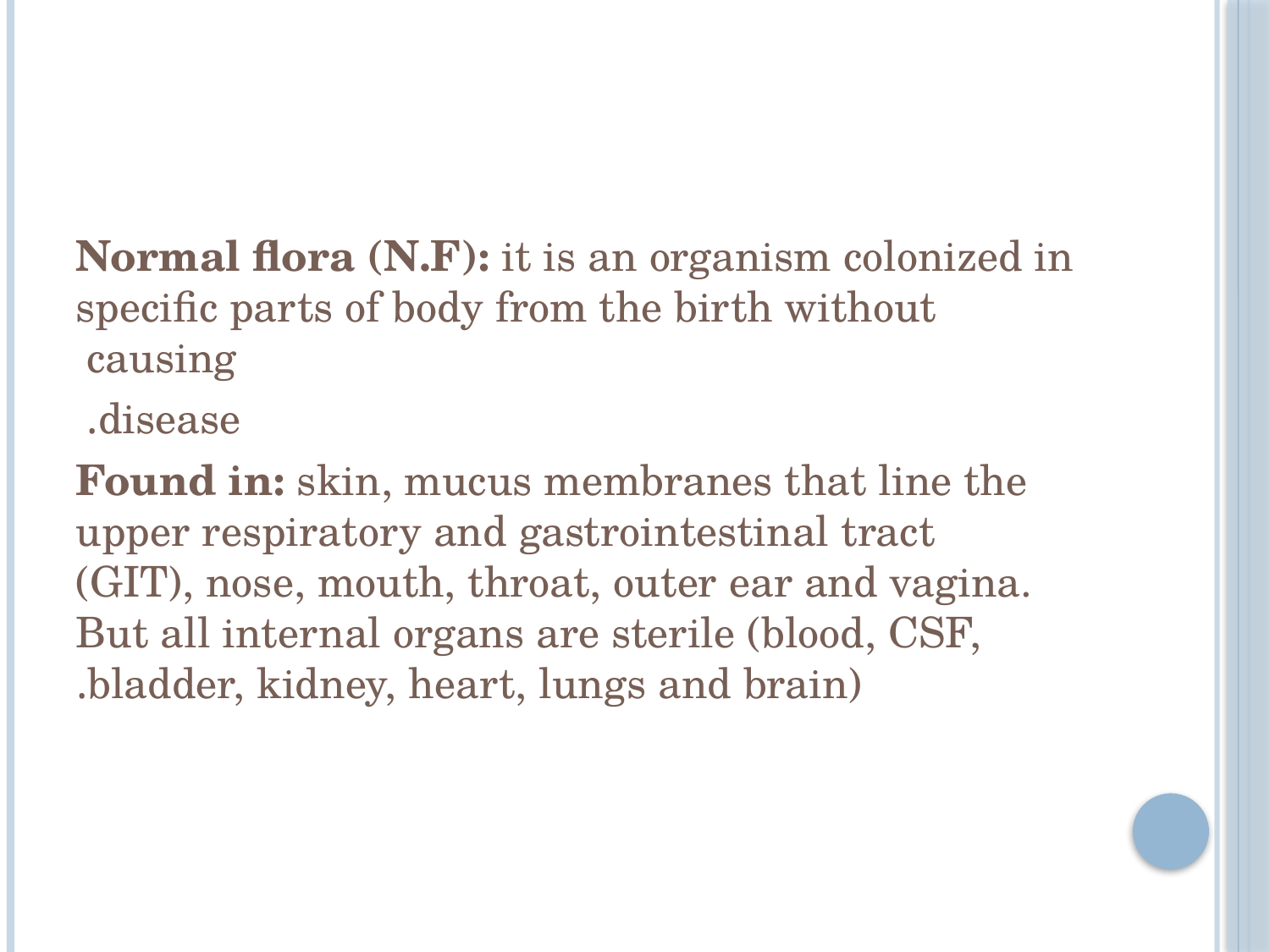

#
Normal flora (N.F): it is an organism colonized in specific parts of body from the birth without causing
disease.
Found in: skin, mucus membranes that line the upper respiratory and gastrointestinal tract (GIT), nose, mouth, throat, outer ear and vagina. But all internal organs are sterile (blood, CSF, bladder, kidney, heart, lungs and brain).